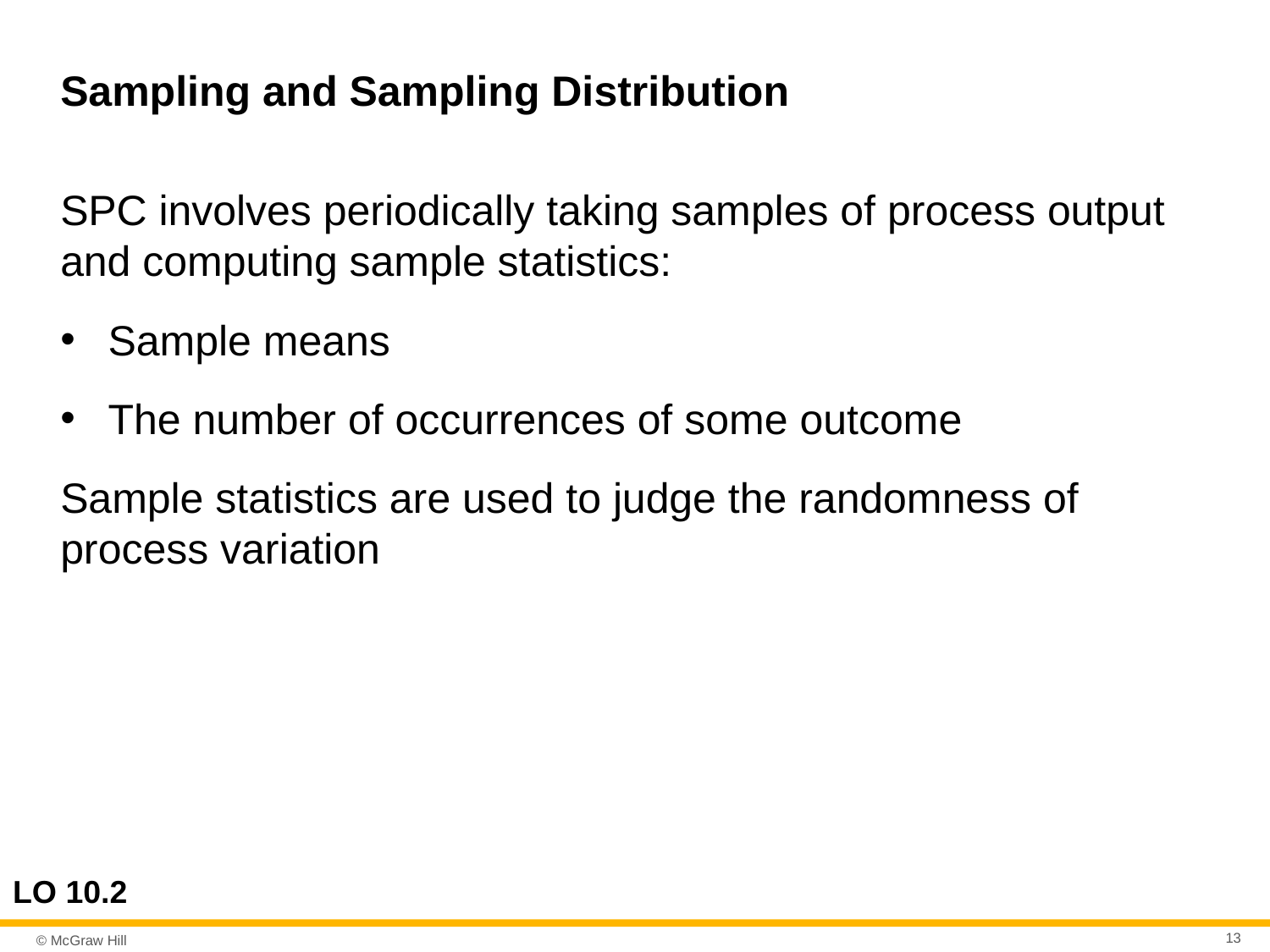

# Sampling and Sampling Distribution
SPC involves periodically taking samples of process output and computing sample statistics:
Sample means
The number of occurrences of some outcome
Sample statistics are used to judge the randomness of process variation
LO 10.2